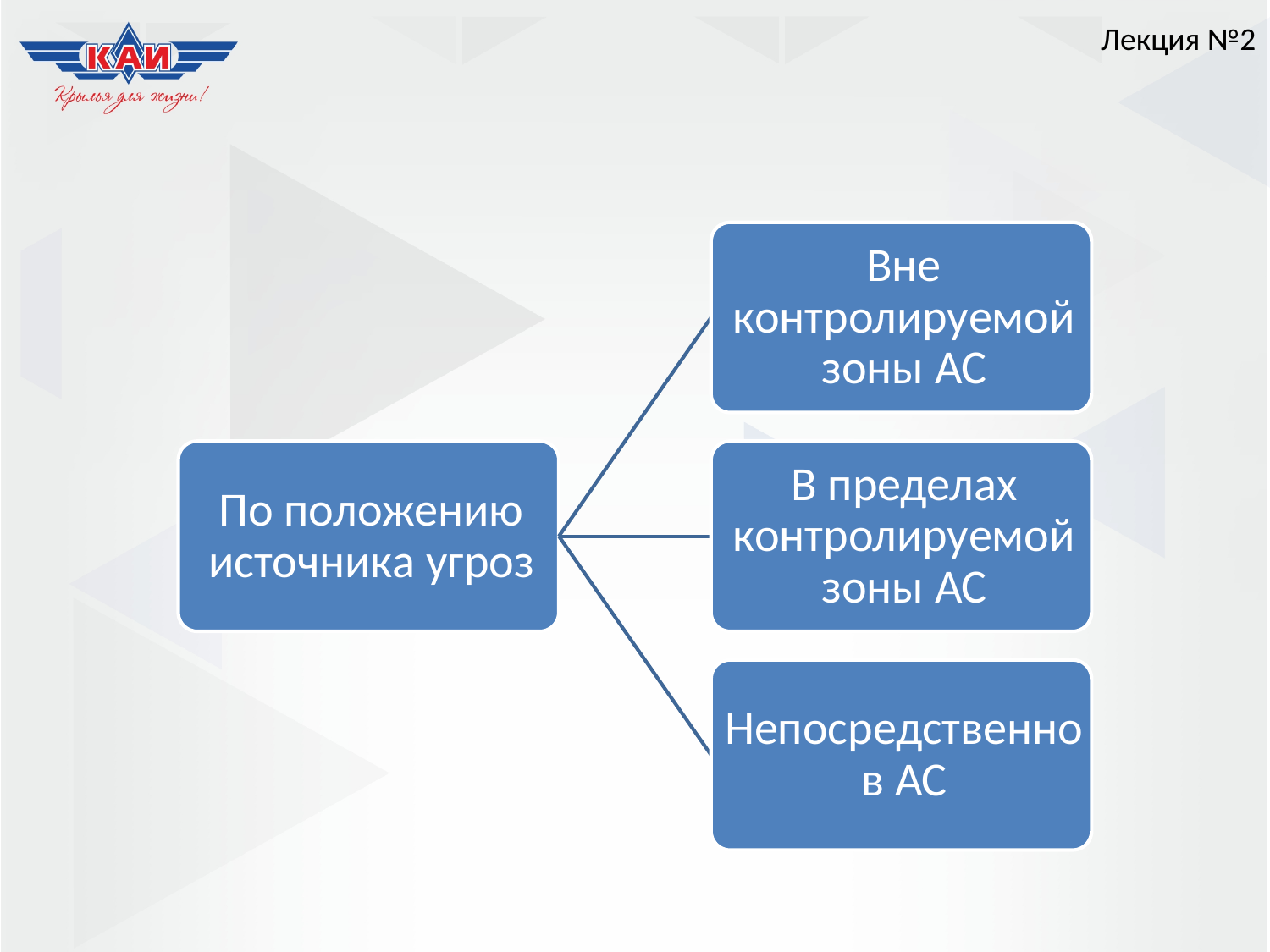

Лекция №2
#
По положению источника угроз

Вне контролируемой зоны АС

В пределах контролируемой зоны АС

Непосредственно в АС